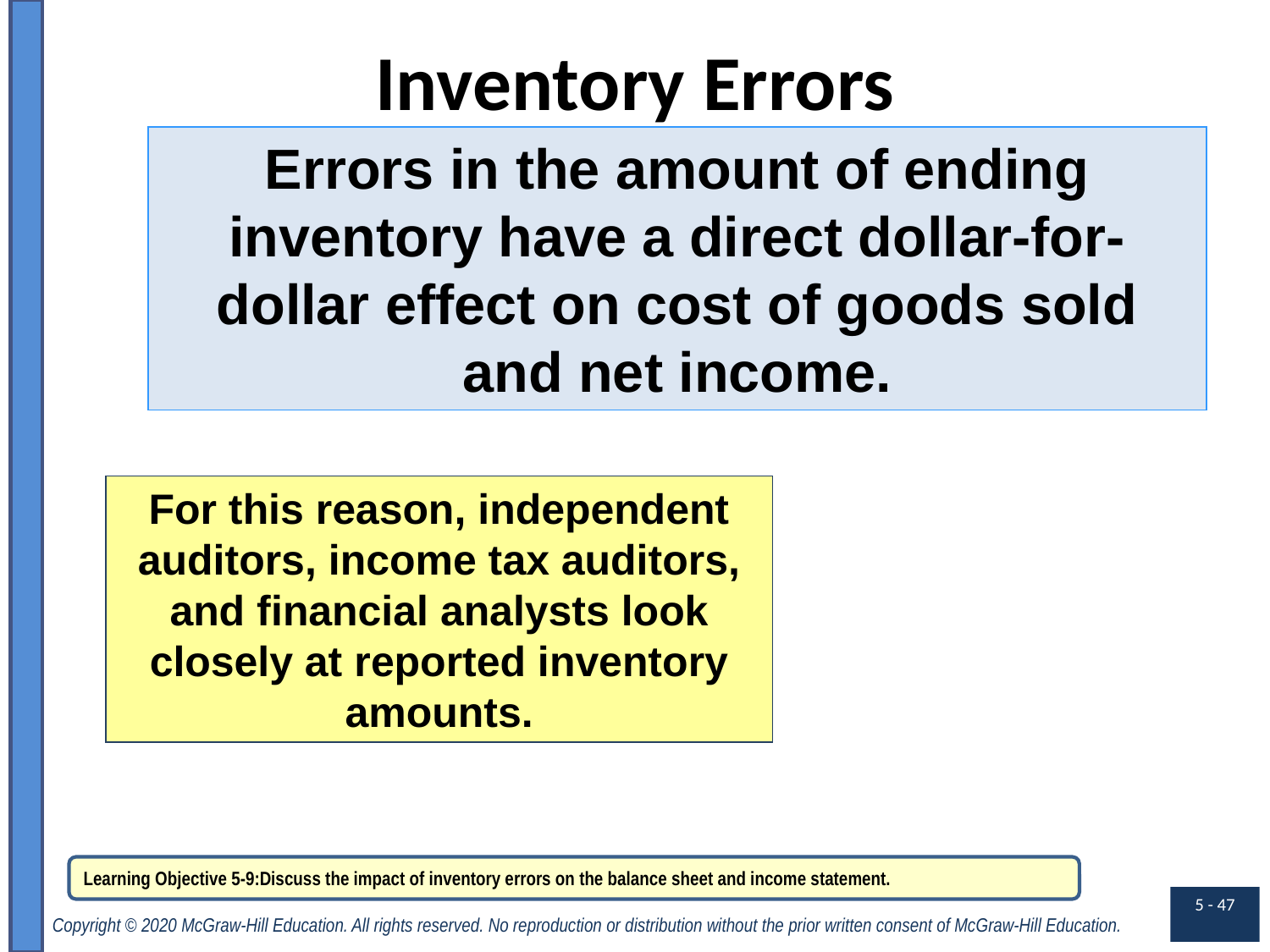

# Inventory Errors
Errors in the amount of ending inventory have a direct dollar-for-dollar effect on cost of goods sold and net income.
For this reason, independent auditors, income tax auditors, and financial analysts look closely at reported inventory amounts.
Learning Objective 5-9:Discuss the impact of inventory errors on the balance sheet and income statement.